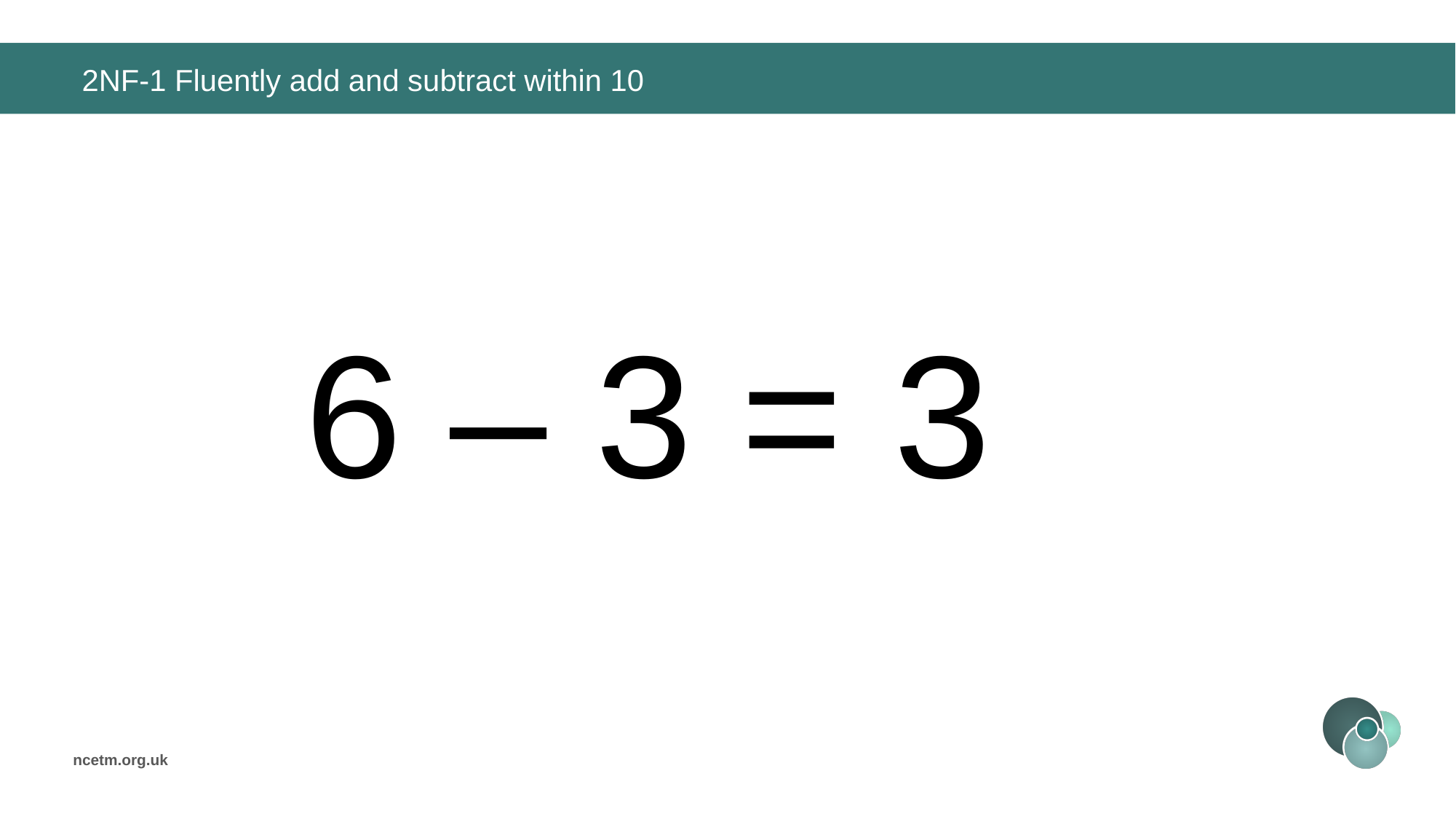

# 2NF-1 Fluently add and subtract within 10
6 – 3 =
3